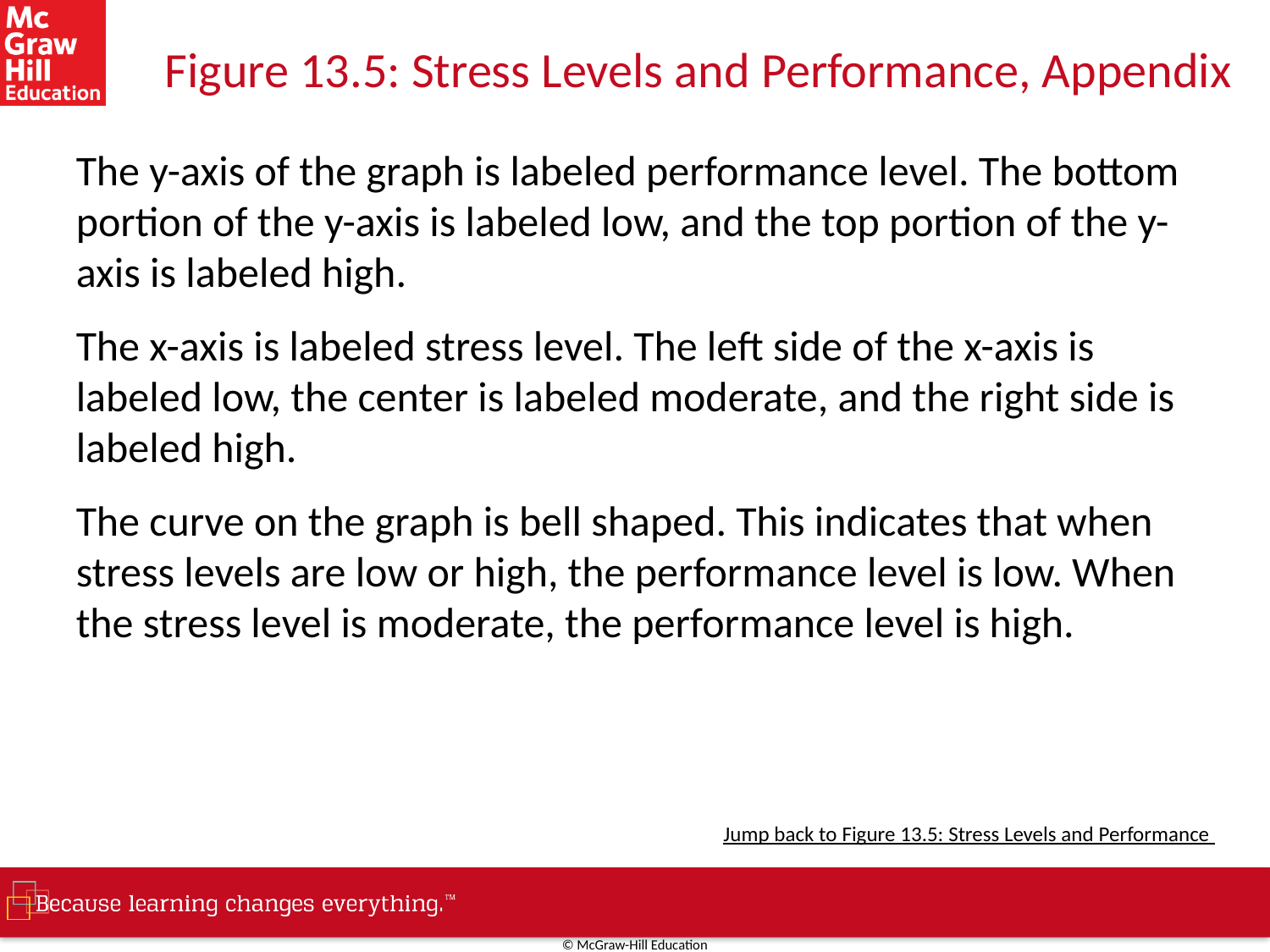

# Figure 13.5: Stress Levels and Performance, Appendix
The y-axis of the graph is labeled performance level. The bottom portion of the y-axis is labeled low, and the top portion of the y-axis is labeled high.
The x-axis is labeled stress level. The left side of the x-axis is labeled low, the center is labeled moderate, and the right side is labeled high.
The curve on the graph is bell shaped. This indicates that when stress levels are low or high, the performance level is low. When the stress level is moderate, the performance level is high.
Jump back to Figure 13.5: Stress Levels and Performance